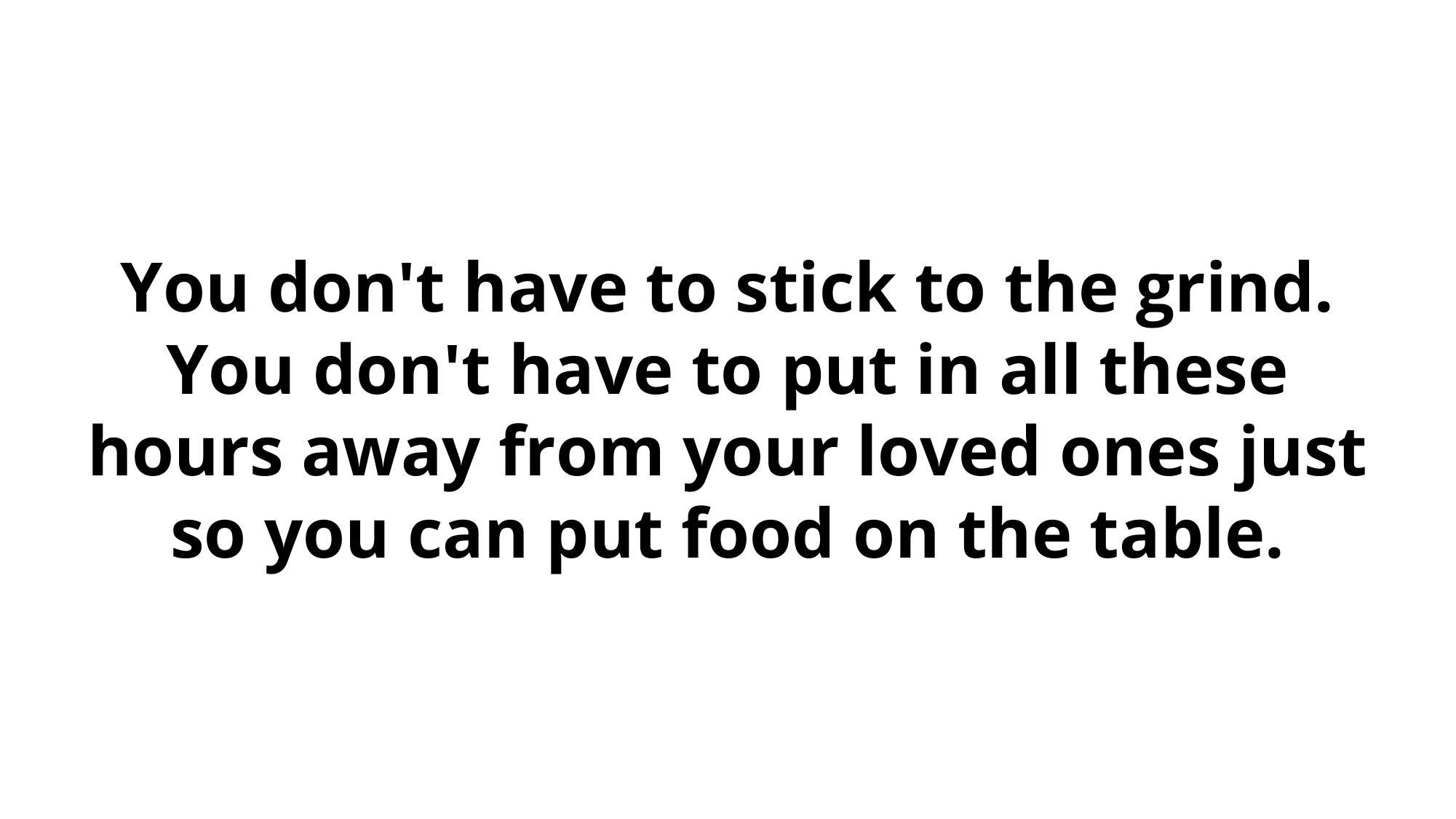

You don't have to stick to the grind. You don't have to put in all these hours away from your loved ones just so you can put food on the table.